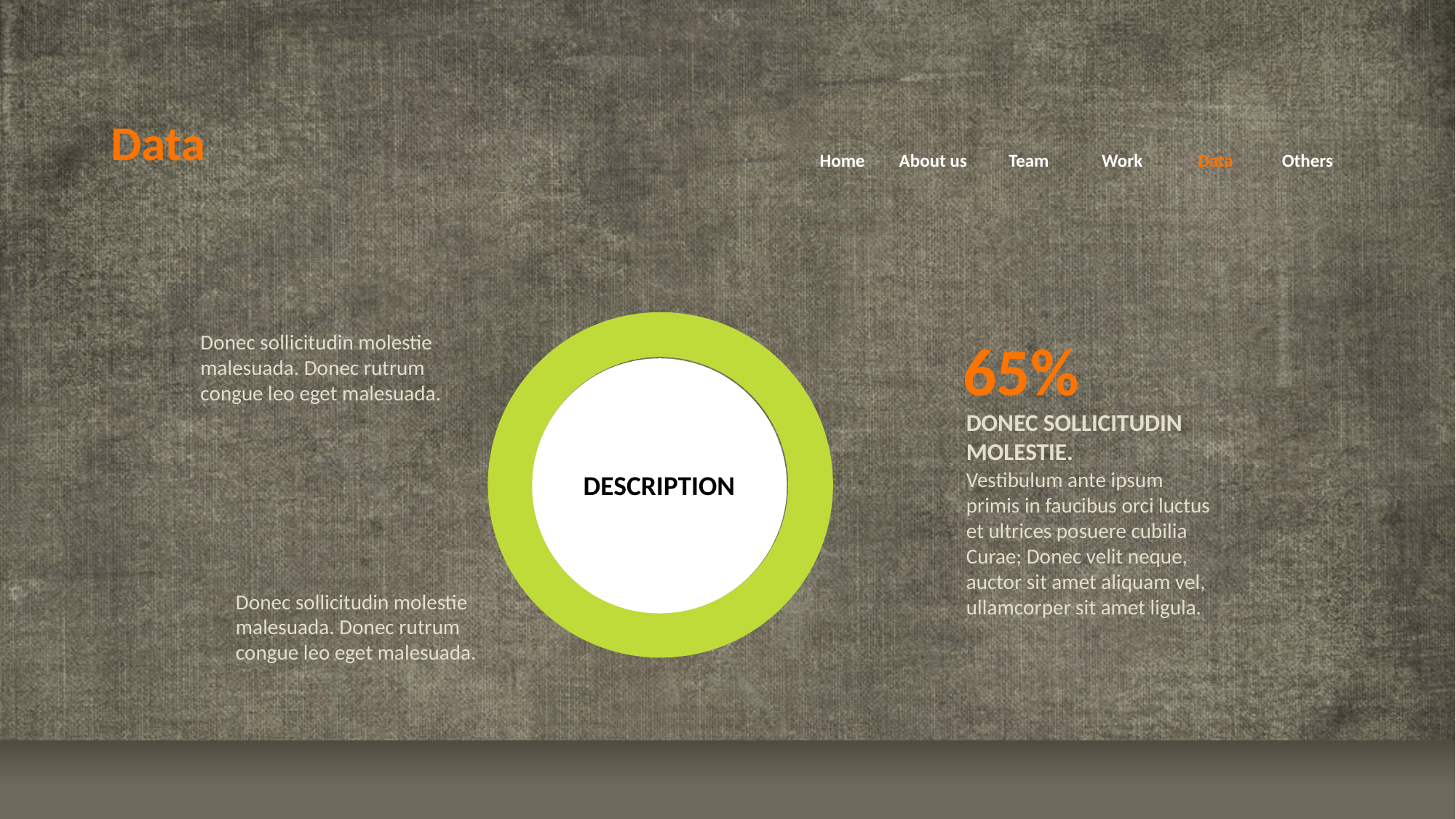

# Data
Others
Home
About us
Team
Work
Data

Donec sollicitudin molestie malesuada. Donec rutrum congue leo eget malesuada.
65%
DONEC SOLLICITUDIN MOLESTIE.
Vestibulum ante ipsum primis in faucibus orci luctus et ultrices posuere cubilia Curae; Donec velit neque, auctor sit amet aliquam vel, ullamcorper sit amet ligula.
DESCRIPTION
Donec sollicitudin molestie malesuada. Donec rutrum congue leo eget malesuada.